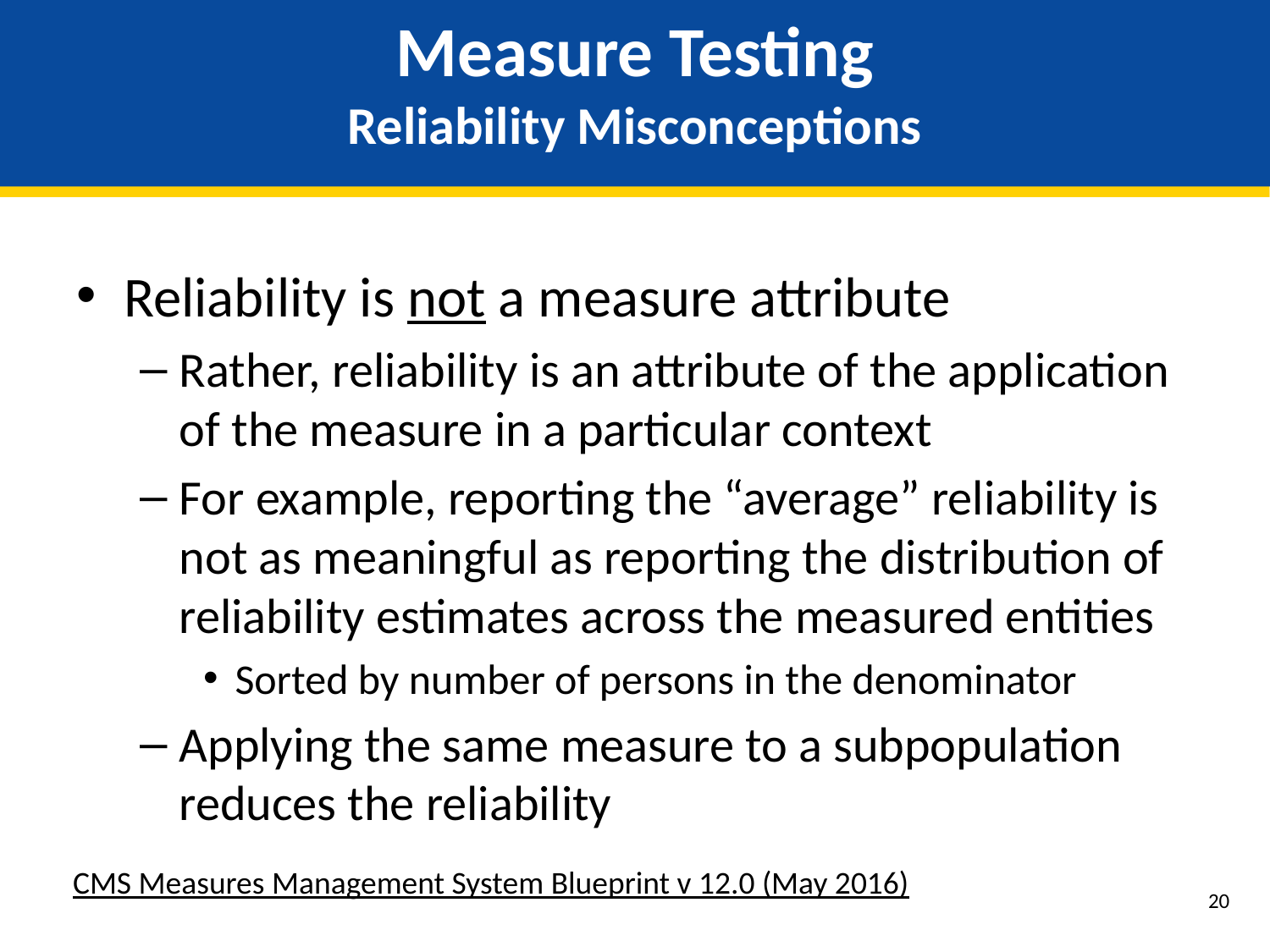

# Measure Testing Reliability Misconceptions
Reliability is not a measure attribute
Rather, reliability is an attribute of the application of the measure in a particular context
For example, reporting the “average” reliability is not as meaningful as reporting the distribution of reliability estimates across the measured entities
Sorted by number of persons in the denominator
Applying the same measure to a subpopulation reduces the reliability
CMS Measures Management System Blueprint v 12.0 (May 2016)